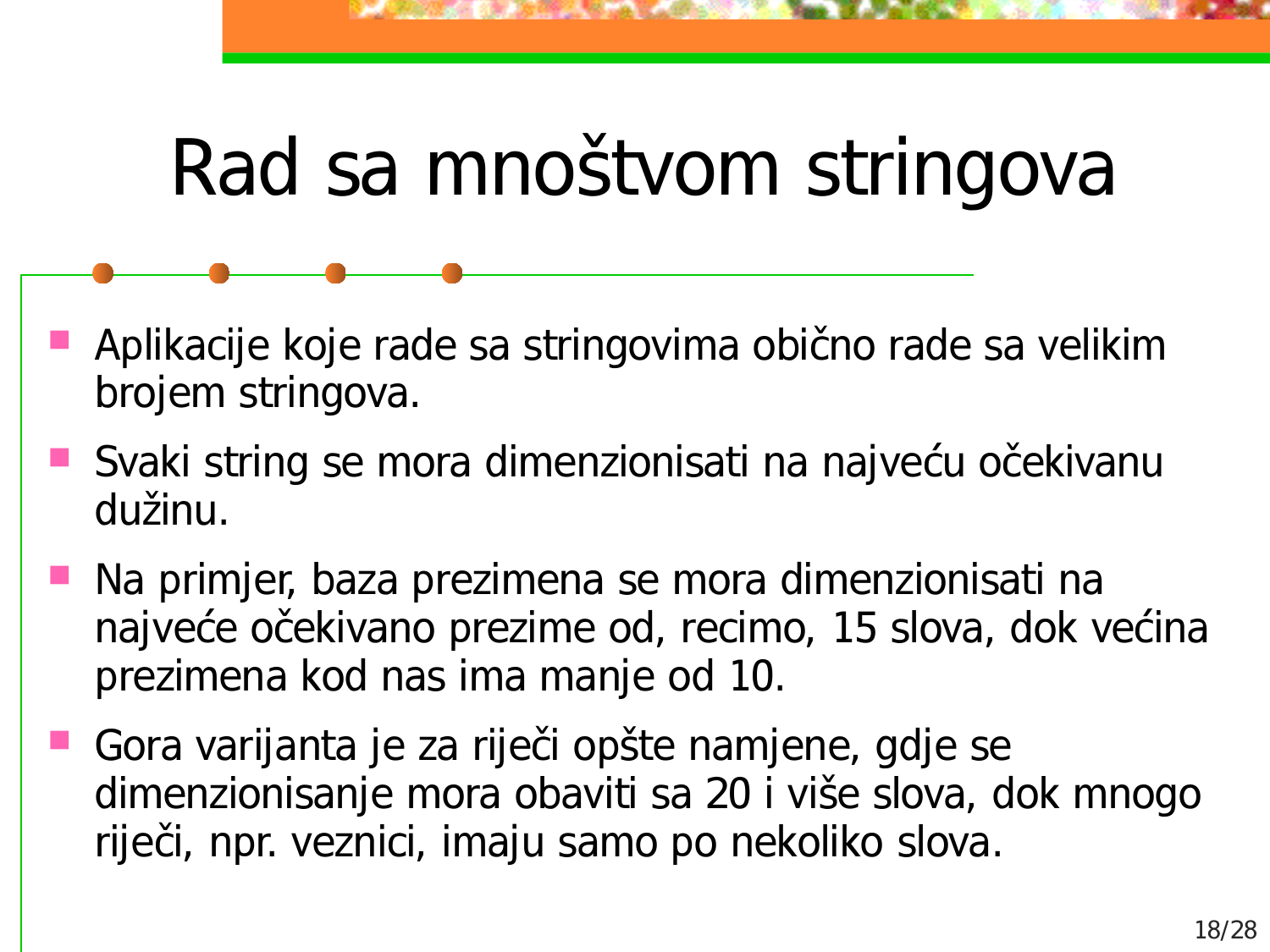

# Rad sa mnoštvom stringova
Aplikacije koje rade sa stringovima obično rade sa velikim brojem stringova.
Svaki string se mora dimenzionisati na najveću očekivanu dužinu.
Na primjer, baza prezimena se mora dimenzionisati na najveće očekivano prezime od, recimo, 15 slova, dok većina prezimena kod nas ima manje od 10.
Gora varijanta je za riječi opšte namjene, gdje se dimenzionisanje mora obaviti sa 20 i više slova, dok mnogo riječi, npr. veznici, imaju samo po nekoliko slova.
18/28